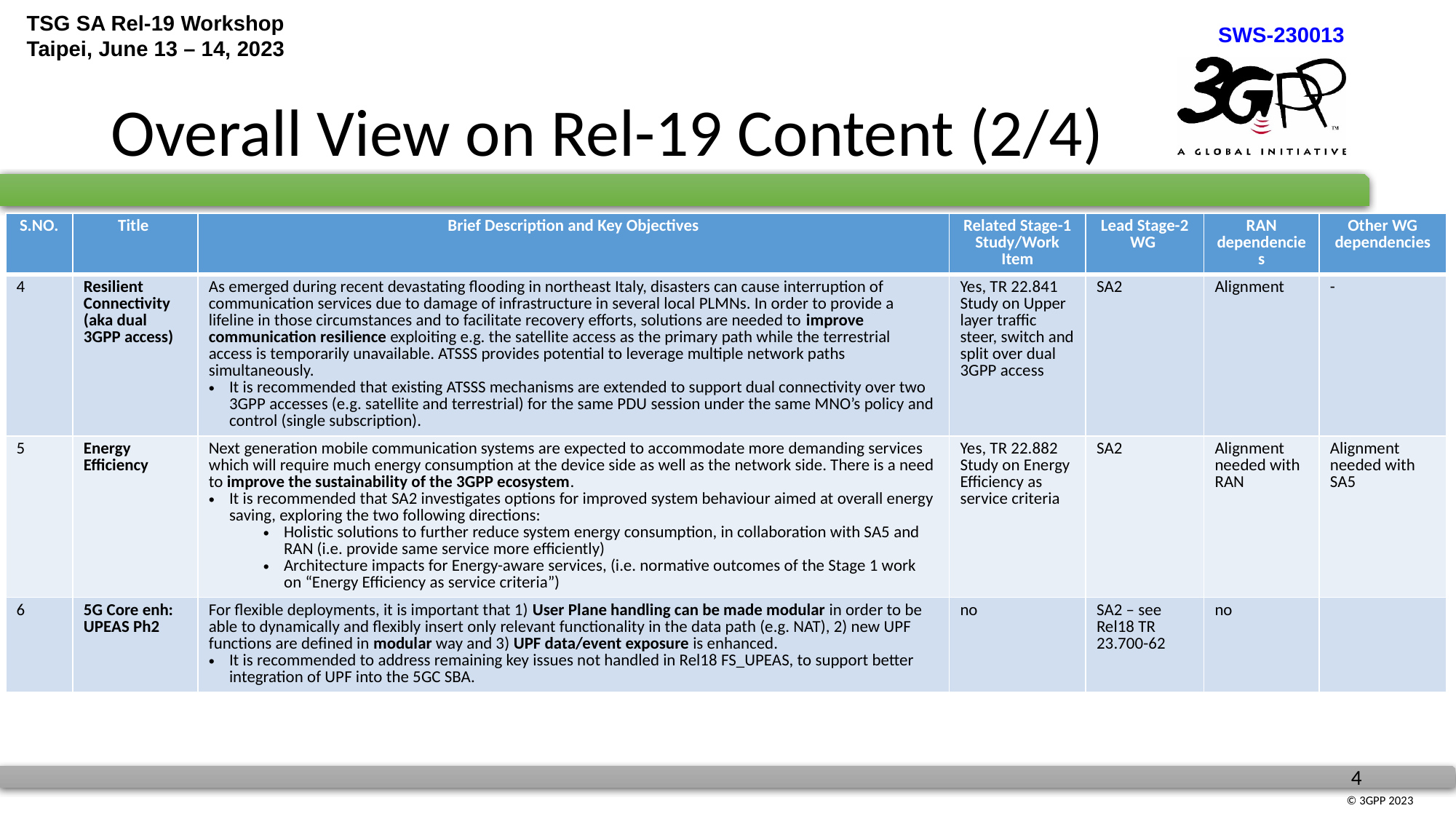

# Overall View on Rel-19 Content (2/4)
| S.NO. | Title | Brief Description and Key Objectives | Related Stage-1 Study/Work Item | Lead Stage-2 WG | RAN dependencies | Other WG dependencies |
| --- | --- | --- | --- | --- | --- | --- |
| 4 | Resilient Connectivity (aka dual 3GPP access) | As emerged during recent devastating flooding in northeast Italy, disasters can cause interruption of communication services due to damage of infrastructure in several local PLMNs. In order to provide a lifeline in those circumstances and to facilitate recovery efforts, solutions are needed to improve communication resilience exploiting e.g. the satellite access as the primary path while the terrestrial access is temporarily unavailable. ATSSS provides potential to leverage multiple network paths simultaneously. It is recommended that existing ATSSS mechanisms are extended to support dual connectivity over two 3GPP accesses (e.g. satellite and terrestrial) for the same PDU session under the same MNO’s policy and control (single subscription). | Yes, TR 22.841 Study on Upper layer traffic steer, switch and split over dual 3GPP access | SA2 | Alignment | - |
| 5 | Energy Efficiency | Next generation mobile communication systems are expected to accommodate more demanding services which will require much energy consumption at the device side as well as the network side. There is a need to improve the sustainability of the 3GPP ecosystem. It is recommended that SA2 investigates options for improved system behaviour aimed at overall energy saving, exploring the two following directions: Holistic solutions to further reduce system energy consumption, in collaboration with SA5 and RAN (i.e. provide same service more efficiently) Architecture impacts for Energy-aware services, (i.e. normative outcomes of the Stage 1 work on “Energy Efficiency as service criteria”) | Yes, TR 22.882 Study on Energy Efficiency as service criteria | SA2 | Alignment needed with RAN | Alignment needed with SA5 |
| 6 | 5G Core enh: UPEAS Ph2 | For flexible deployments, it is important that 1) User Plane handling can be made modular in order to be able to dynamically and flexibly insert only relevant functionality in the data path (e.g. NAT), 2) new UPF functions are defined in modular way and 3) UPF data/event exposure is enhanced. It is recommended to address remaining key issues not handled in Rel18 FS\_UPEAS, to support better integration of UPF into the 5GC SBA. | no | SA2 – see Rel18 TR 23.700-62 | no |  |